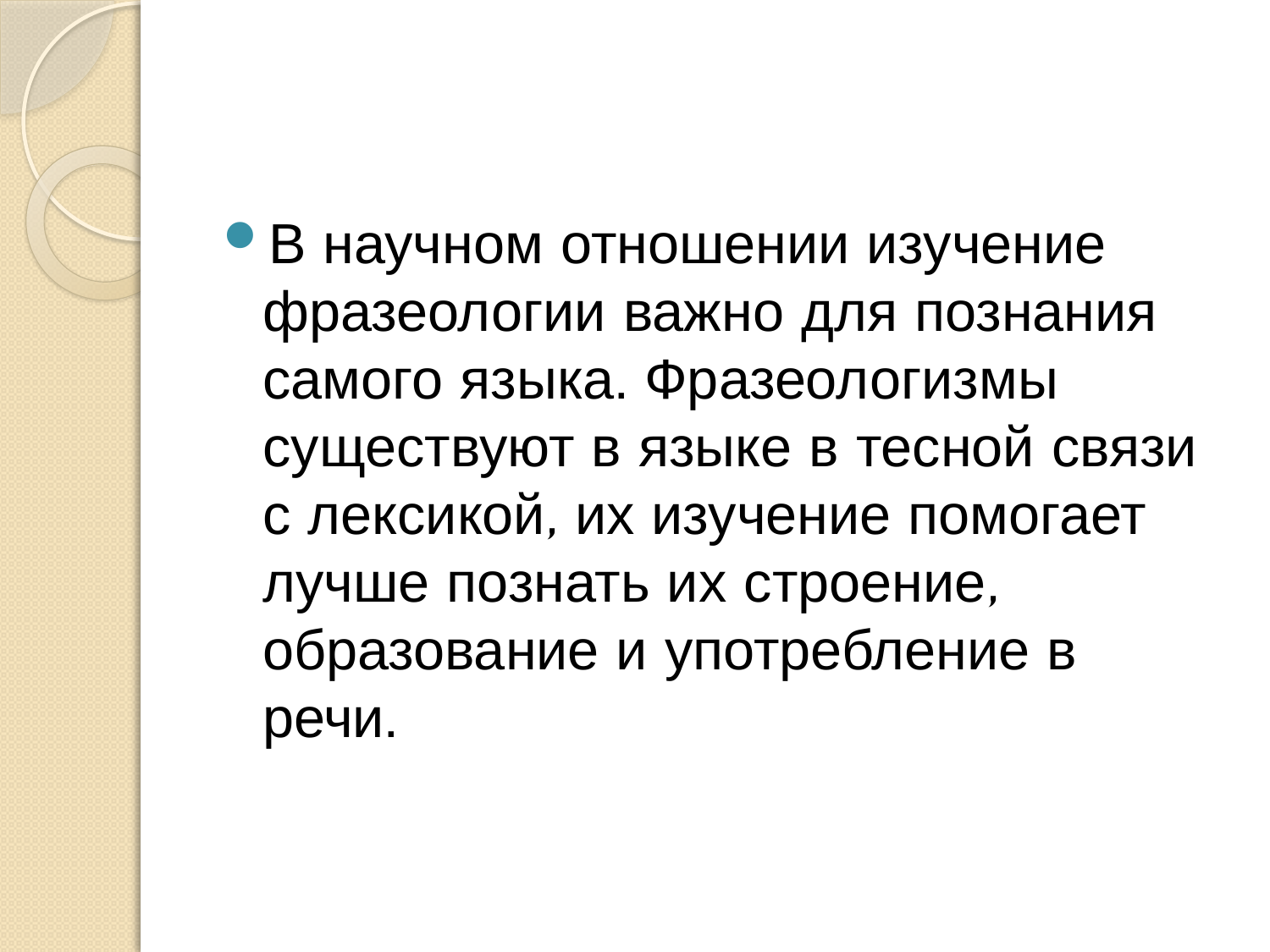

#
В научном отношении изучение фразеологии важно для познания самого языка. Фразеологизмы существуют в языке в тесной связи с лексикой, их изучение помогает лучше познать их строение, образование и употребление в речи.